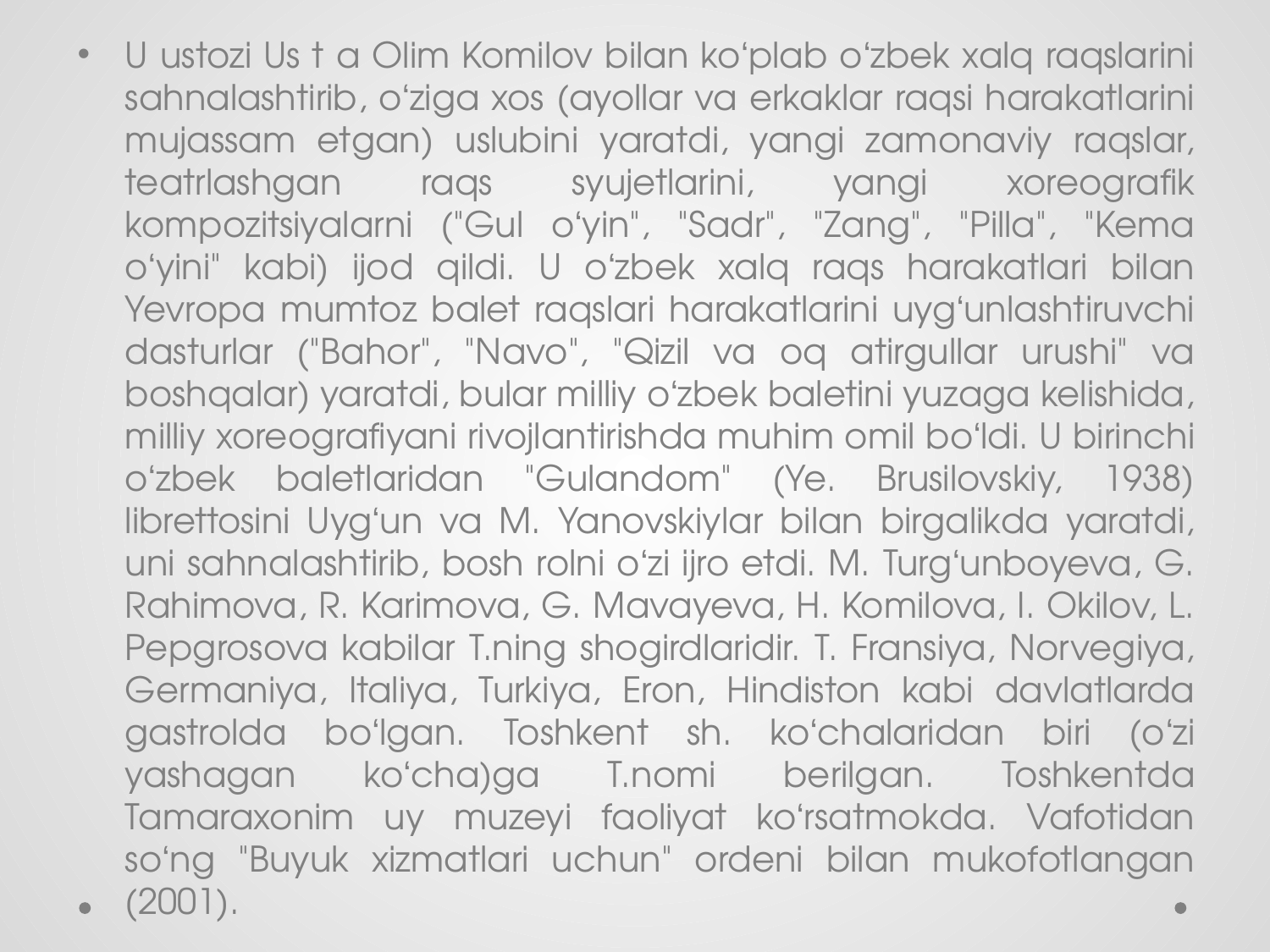

U ustozi Us t a Olim Komilov bilan koʻplab oʻzbek xalq raqslarini sahnalashtirib, oʻziga xos (ayollar va erkaklar raqsi harakatlarini mujassam etgan) uslubini yaratdi, yangi zamonaviy raqslar, teatrlashgan raqs syujetlarini, yangi xoreografik kompozitsiyalarni ("Gul oʻyin", "Sadr", "Zang", "Pilla", "Kema oʻyini" kabi) ijod qildi. U oʻzbek xalq raqs harakatlari bilan Yevropa mumtoz balet raqslari harakatlarini uygʻunlashtiruvchi dasturlar ("Bahor", "Navo", "Qizil va oq atirgullar urushi" va boshqalar) yaratdi, bular milliy oʻzbek baletini yuzaga kelishida, milliy xoreografiyani rivojlantirishda muhim omil boʻldi. U birinchi oʻzbek baletlaridan "Gulandom" (Ye. Brusilovskiy, 1938) librettosini Uygʻun va M. Yanovskiylar bilan birgalikda yaratdi, uni sahnalashtirib, bosh rolni oʻzi ijro etdi. M. Turgʻunboyeva, G. Rahimova, R. Karimova, G. Mavayeva, H. Komilova, I. Okilov, L. Pepgrosova kabilar T.ning shogirdlaridir. T. Fransiya, Norvegiya, Germaniya, Italiya, Turkiya, Eron, Hindiston kabi davlatlarda gastrolda boʻlgan. Toshkent sh. koʻchalaridan biri (oʻzi yashagan koʻcha)ga T.nomi berilgan. Toshkentda Tamaraxonim uy muzeyi faoliyat koʻrsatmokda. Vafotidan soʻng "Buyuk xizmatlari uchun" ordeni bilan mukofotlangan (2001).